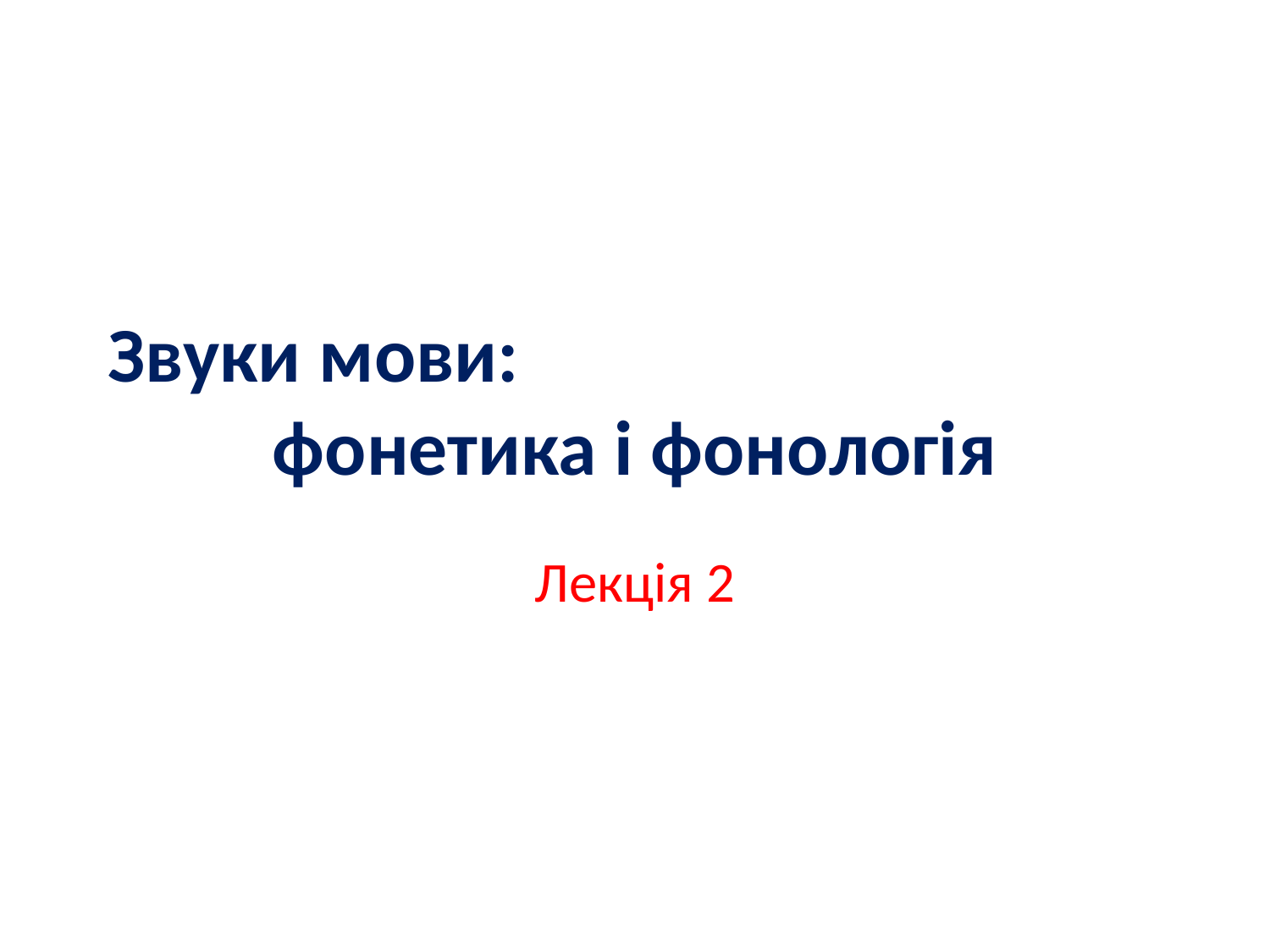

Звуки мови:
фонетика і фонологія
Лекція 2